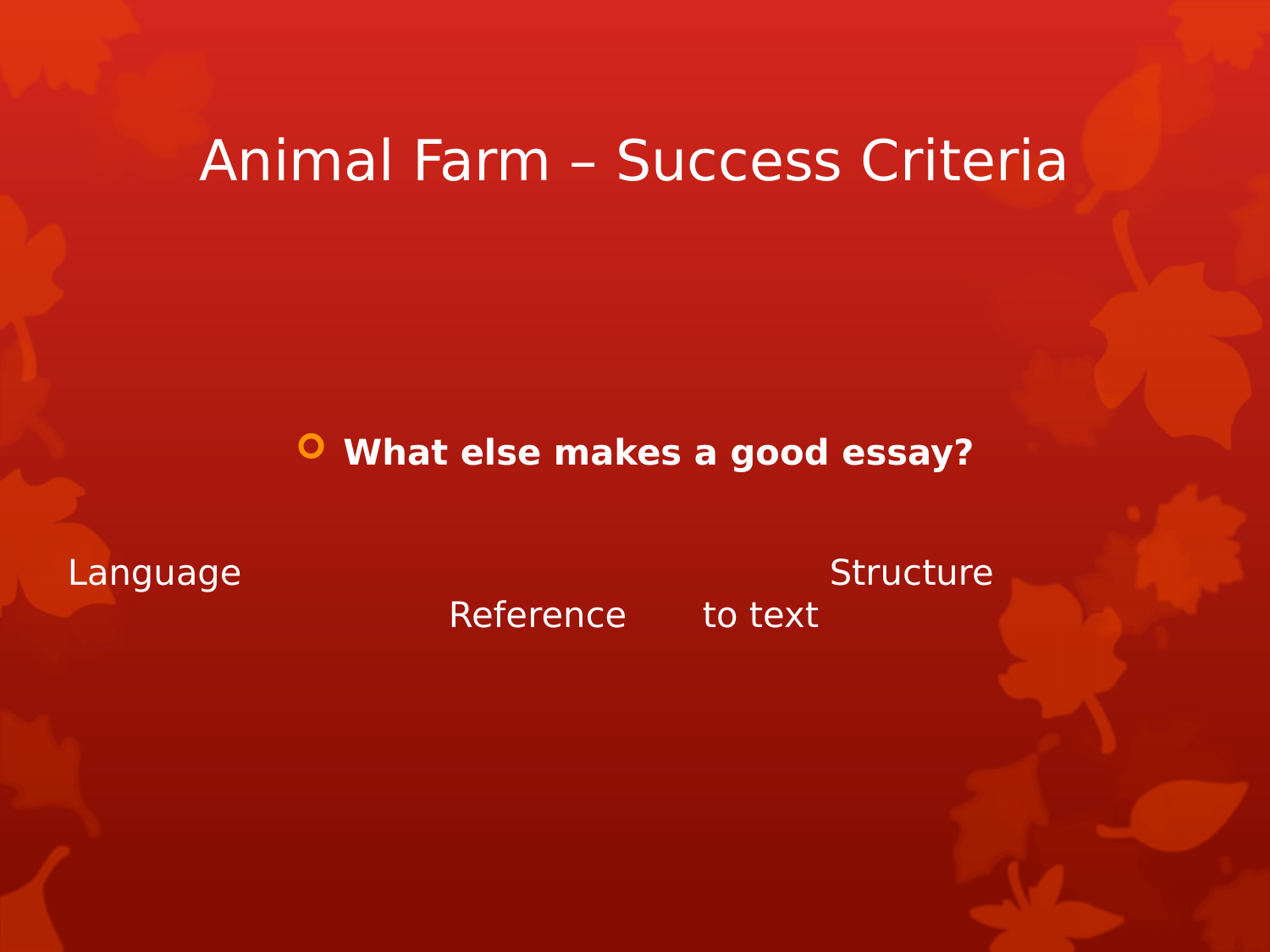

# Animal Farm – Success Criteria
What else makes a good essay?

Language					Structure				Reference 	to text